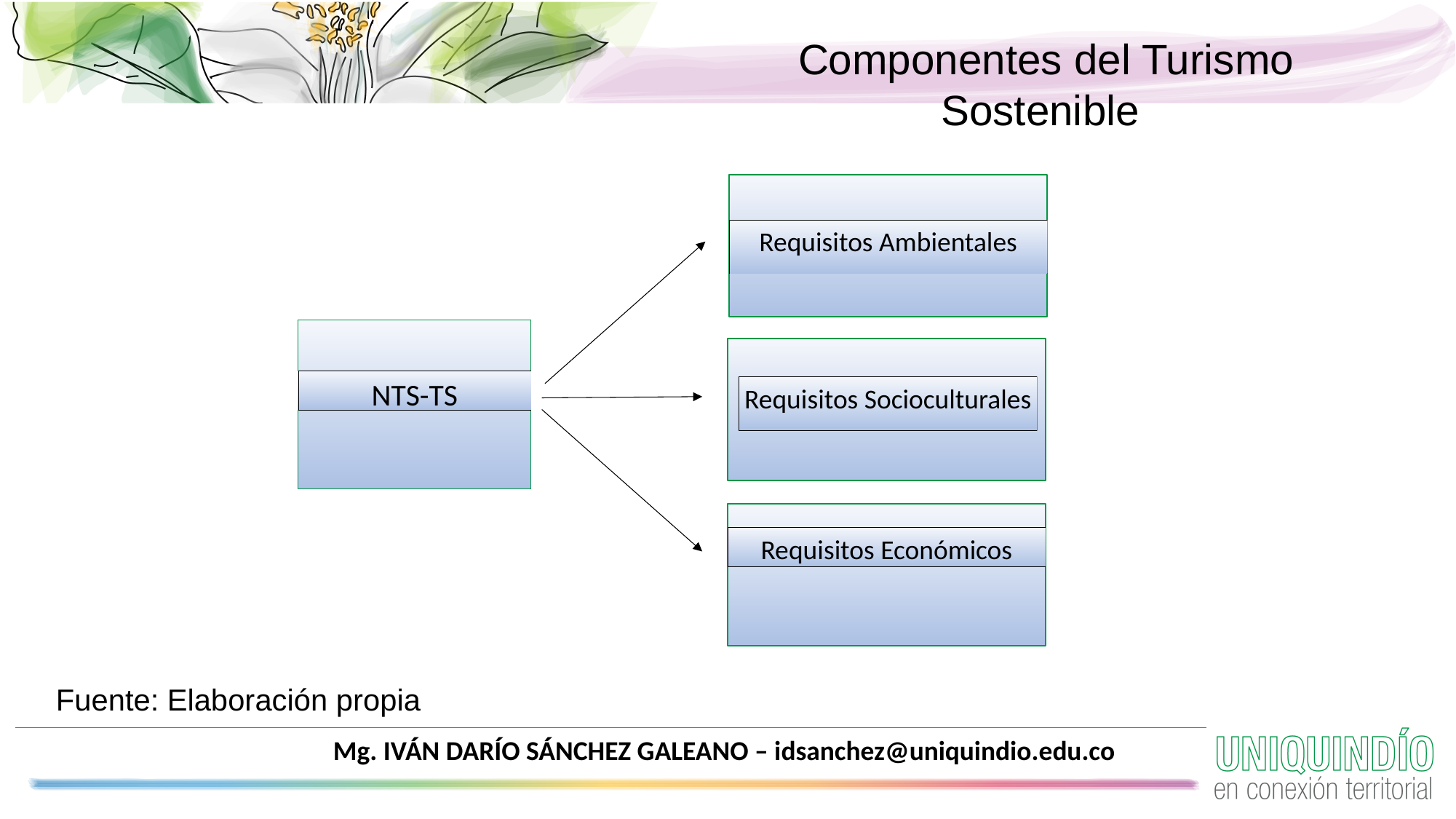

Componentes del Turismo Sostenible

Requisitos Ambientales

NTS-TS

Requisitos Socioculturales

Requisitos Económicos
Fuente: Elaboración propia
Mg. IVÁN DARÍO SÁNCHEZ GALEANO – idsanchez@uniquindio.edu.co
Fuente: Elaboración propia